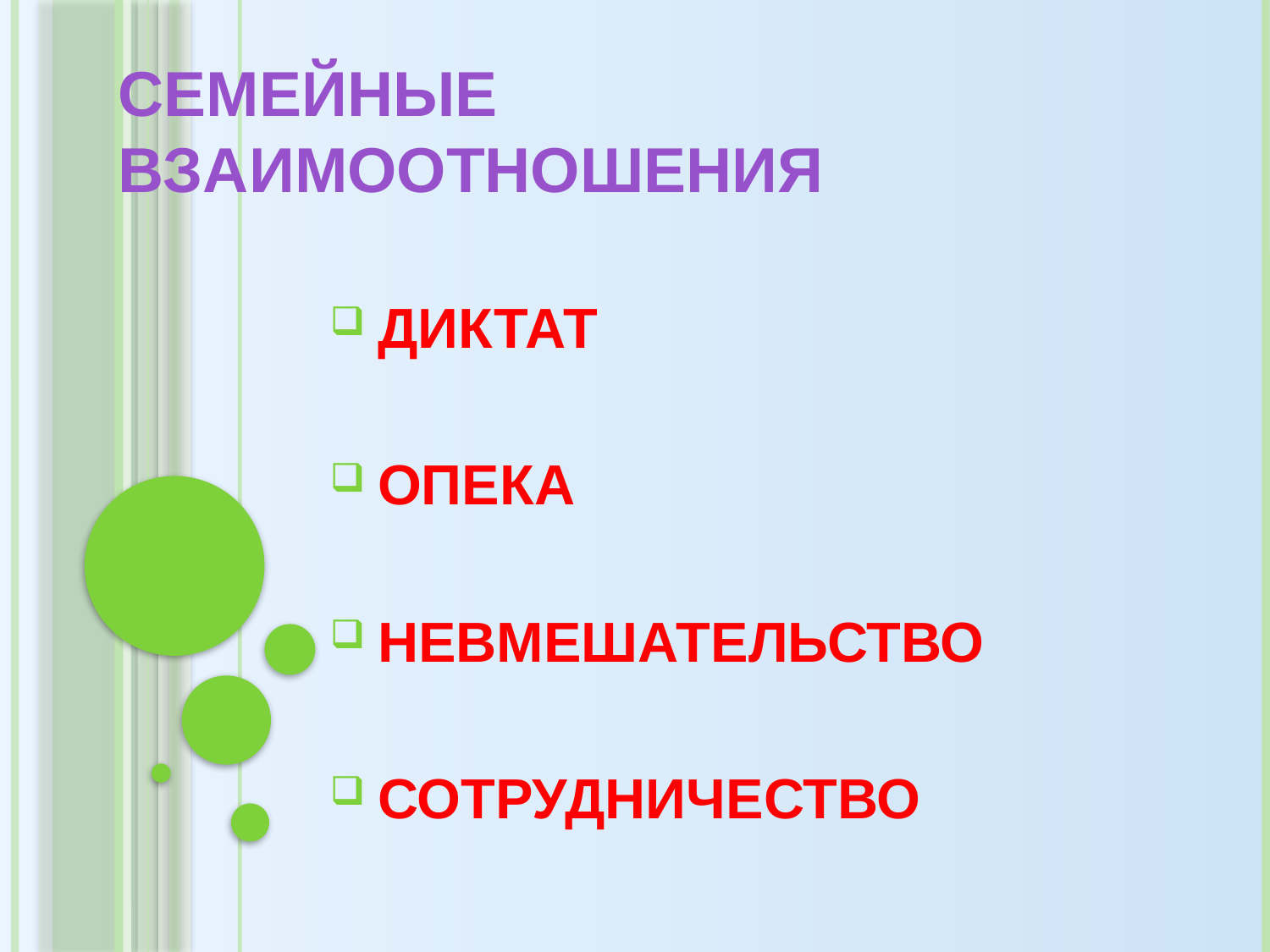

# Семейные взаимоотношения
ДИКТАТ

ОПЕКА

НЕВМЕШАТЕЛЬСТВО

СОТРУДНИЧЕСТВО